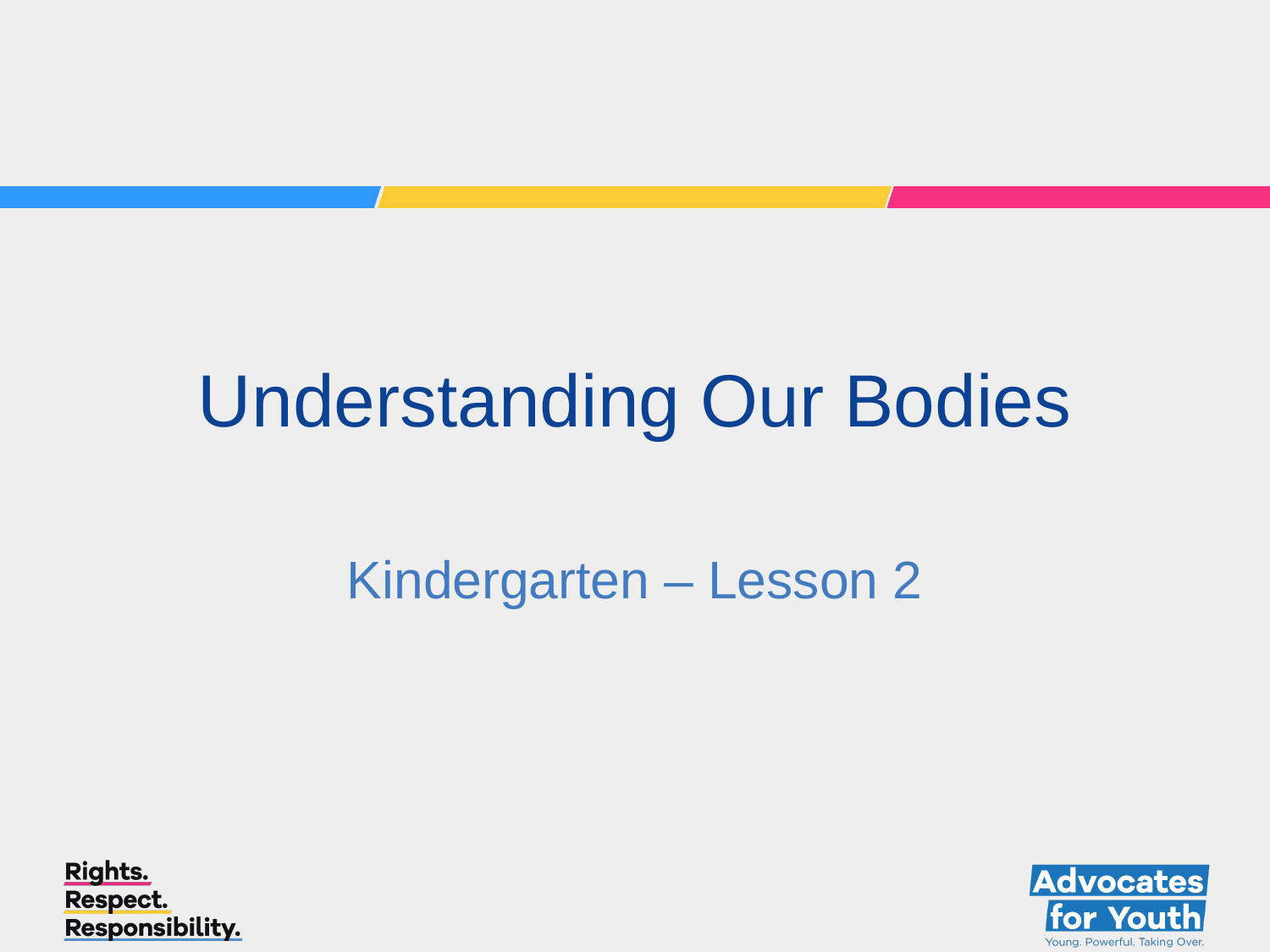

# Understanding Our Bodies
Kindergarten – Lesson 2